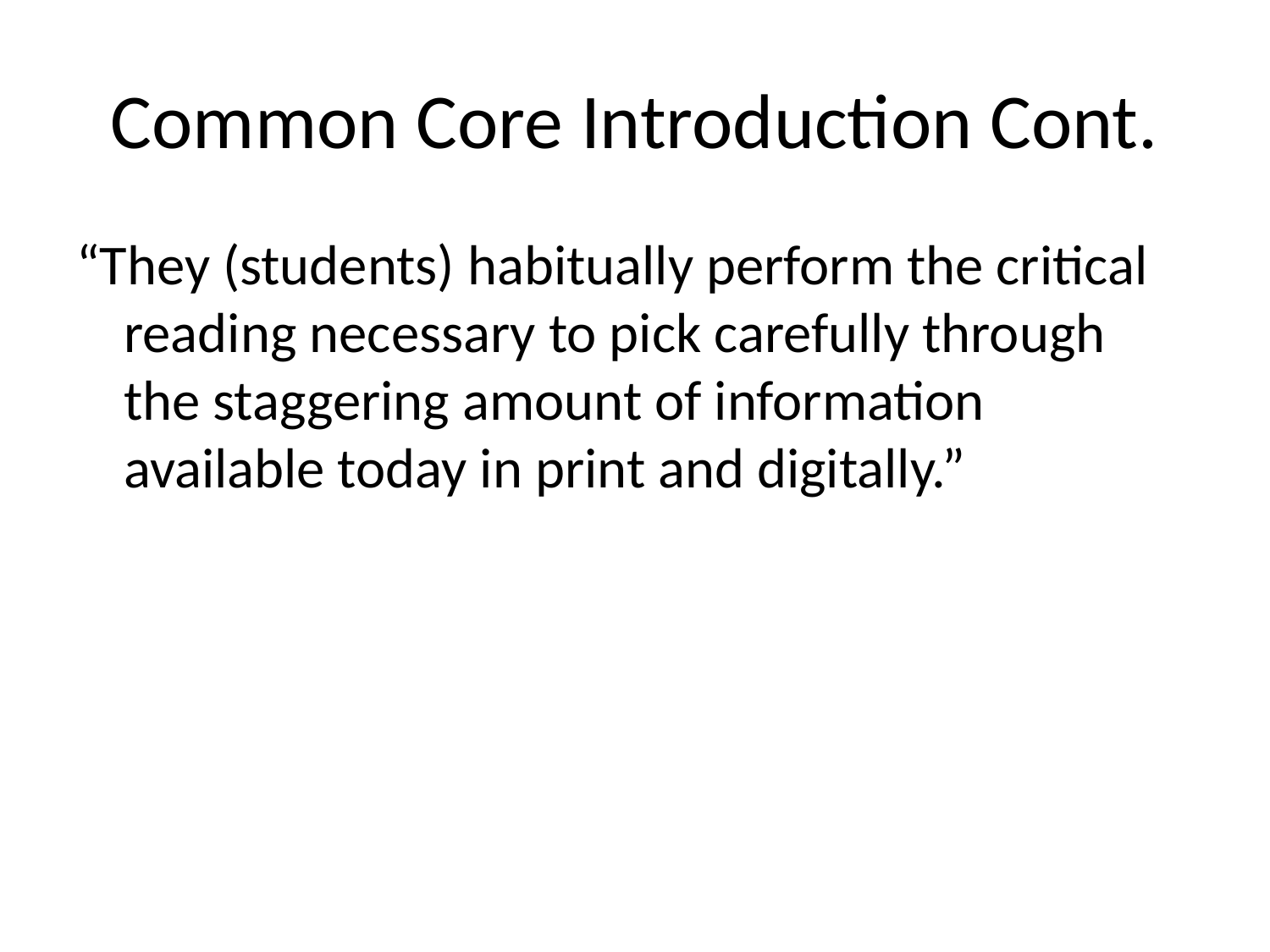

# Common Core Introduction Cont.
“They (students) habitually perform the critical reading necessary to pick carefully through the staggering amount of information available today in print and digitally.”